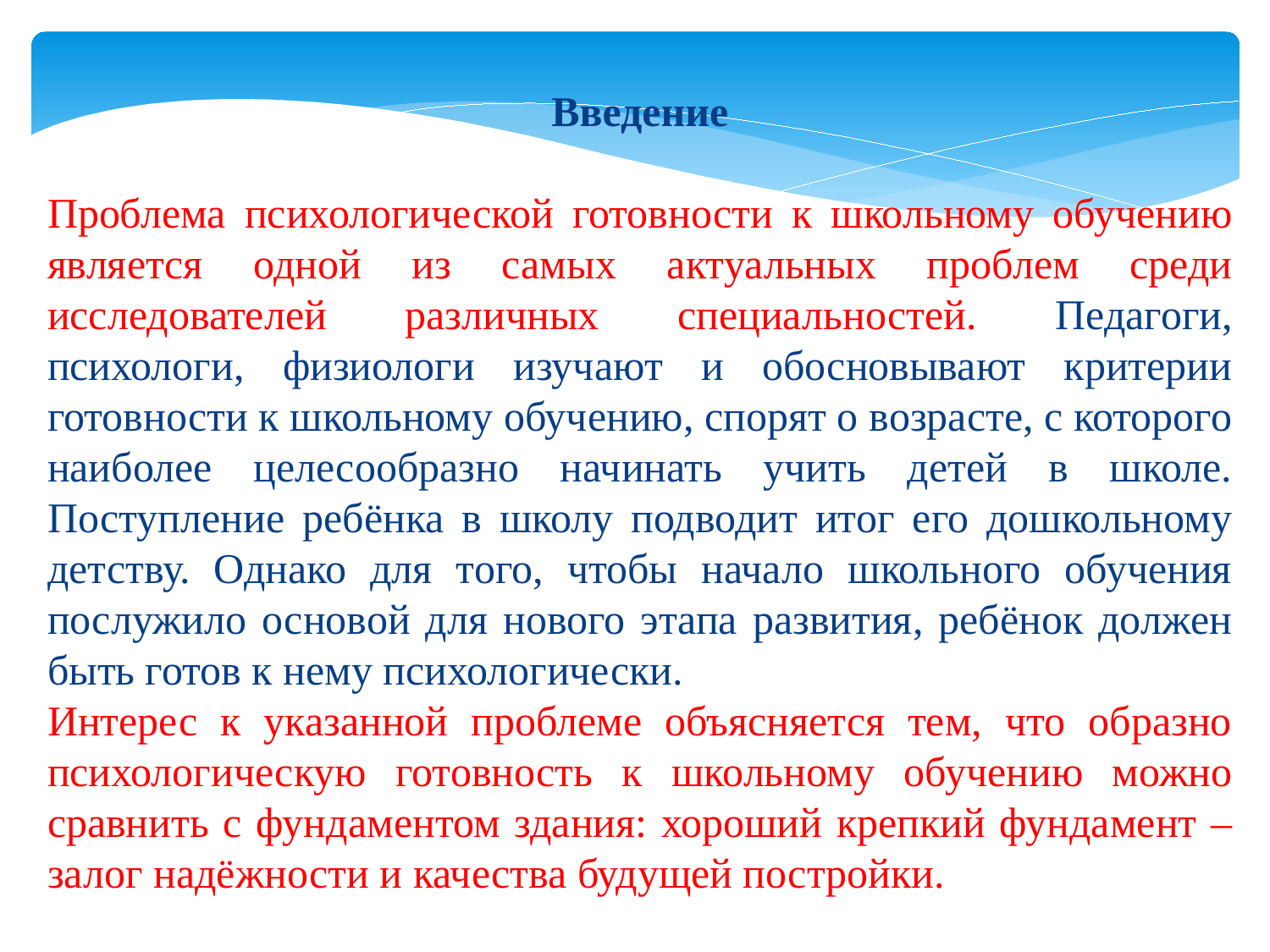

Введение

Проблема психологической готовности к школьному обучению является одной из самых актуальных проблем среди исследователей различных специальностей. Педагоги, психологи, физиологи изучают и обосновывают критерии готовности к школьному обучению, спорят о возрасте, с которого наиболее целесообразно начинать учить детей в школе. Поступление ребёнка в школу подводит итог его дошкольному детству. Однако для того, чтобы начало школьного обучения послужило основой для нового этапа развития, ребёнок должен быть готов к нему психологически.
Интерес к указанной проблеме объясняется тем, что образно психологическую готовность к школьному обучению можно сравнить с фундаментом здания: хороший крепкий фундамент – залог надёжности и качества будущей постройки.